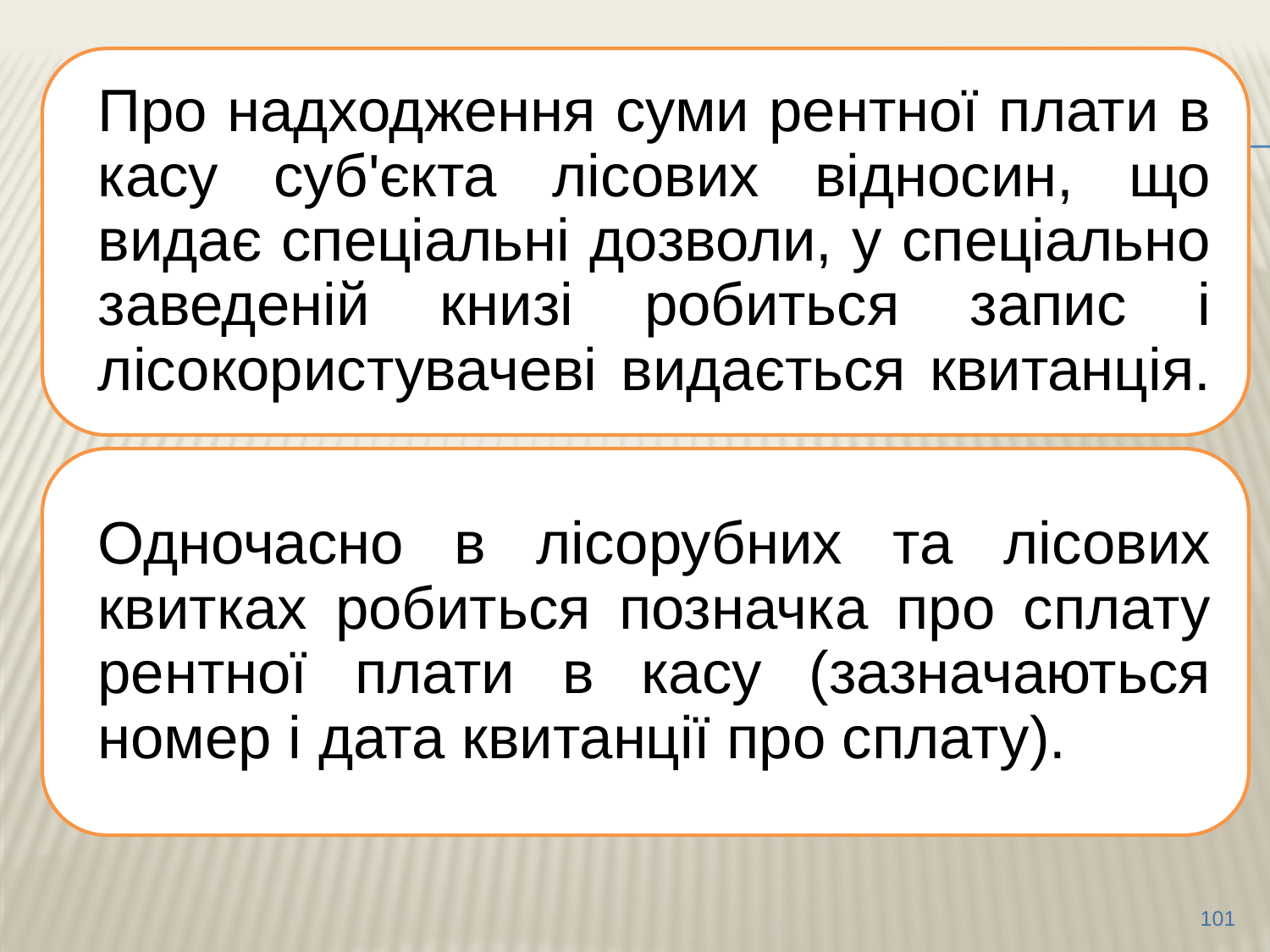

Про надходження суми рентної плати в касу суб'єкта лісових відносин, що видає спеціальні дозволи, у спеціально заведеній книзі робиться запис і лісокористувачеві видається квитанція.
Одночасно в лісорубних та лісових квитках робиться позначка про сплату рентної плати в касу (зазначаються номер і дата квитанції про сплату).
101